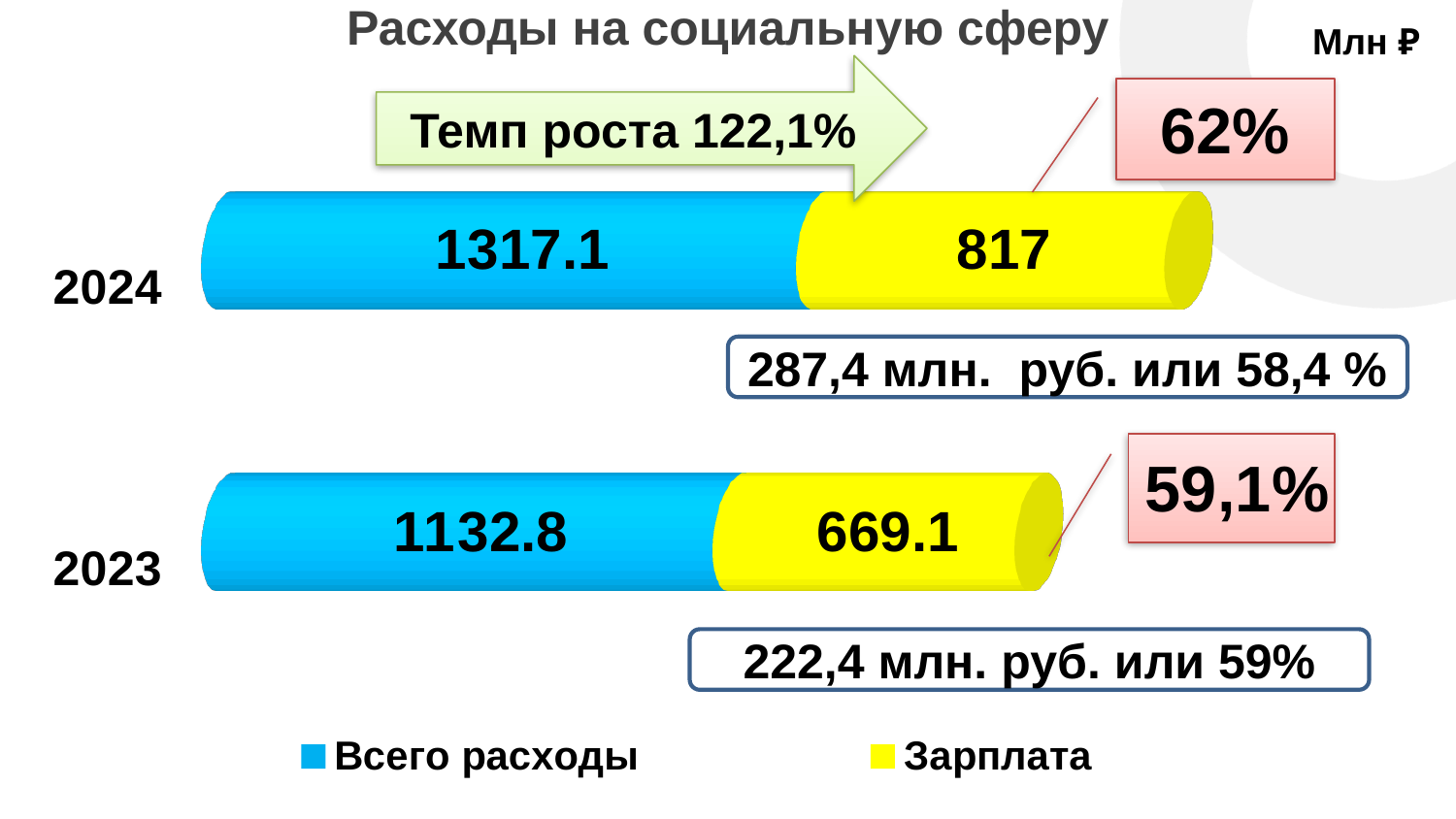

# Расходы на социальную сферу
Млн ₽
Темп роста 122,1%

[unsupported chart]

62%
287,4 млн.  руб. или 58,4 %
222,4 млн. руб. или 59%